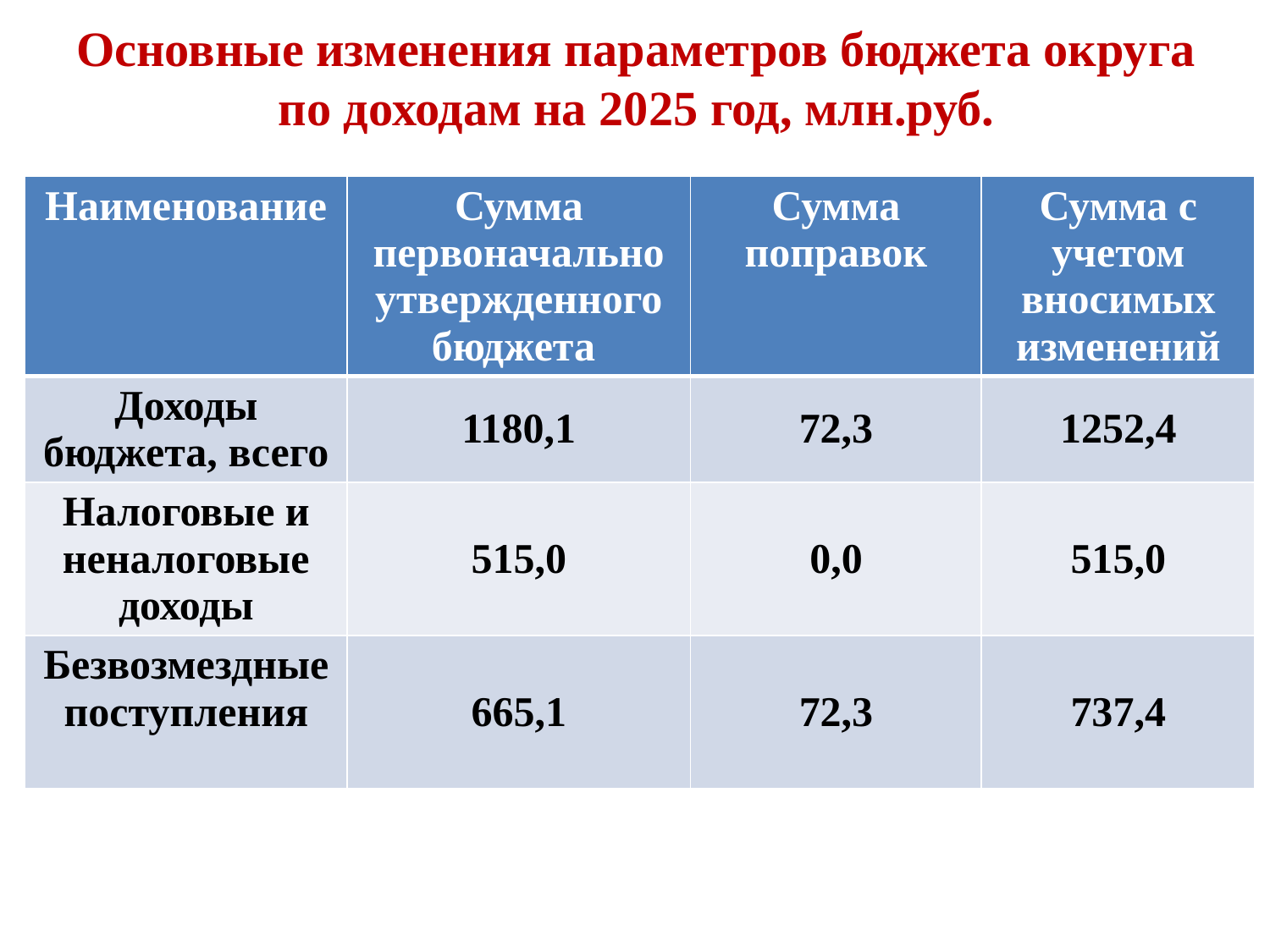

# Основные изменения параметров бюджета округа по доходам на 2025 год, млн.руб.
| Наименование | Сумма первоначально утвержденного бюджета | Сумма поправок | Сумма с учетом вносимых изменений |
| --- | --- | --- | --- |
| Доходы бюджета, всего | 1180,1 | 72,3 | 1252,4 |
| Налоговые и неналоговые доходы | 515,0 | 0,0 | 515,0 |
| Безвозмездные поступления | 665,1 | 72,3 | 737,4 |